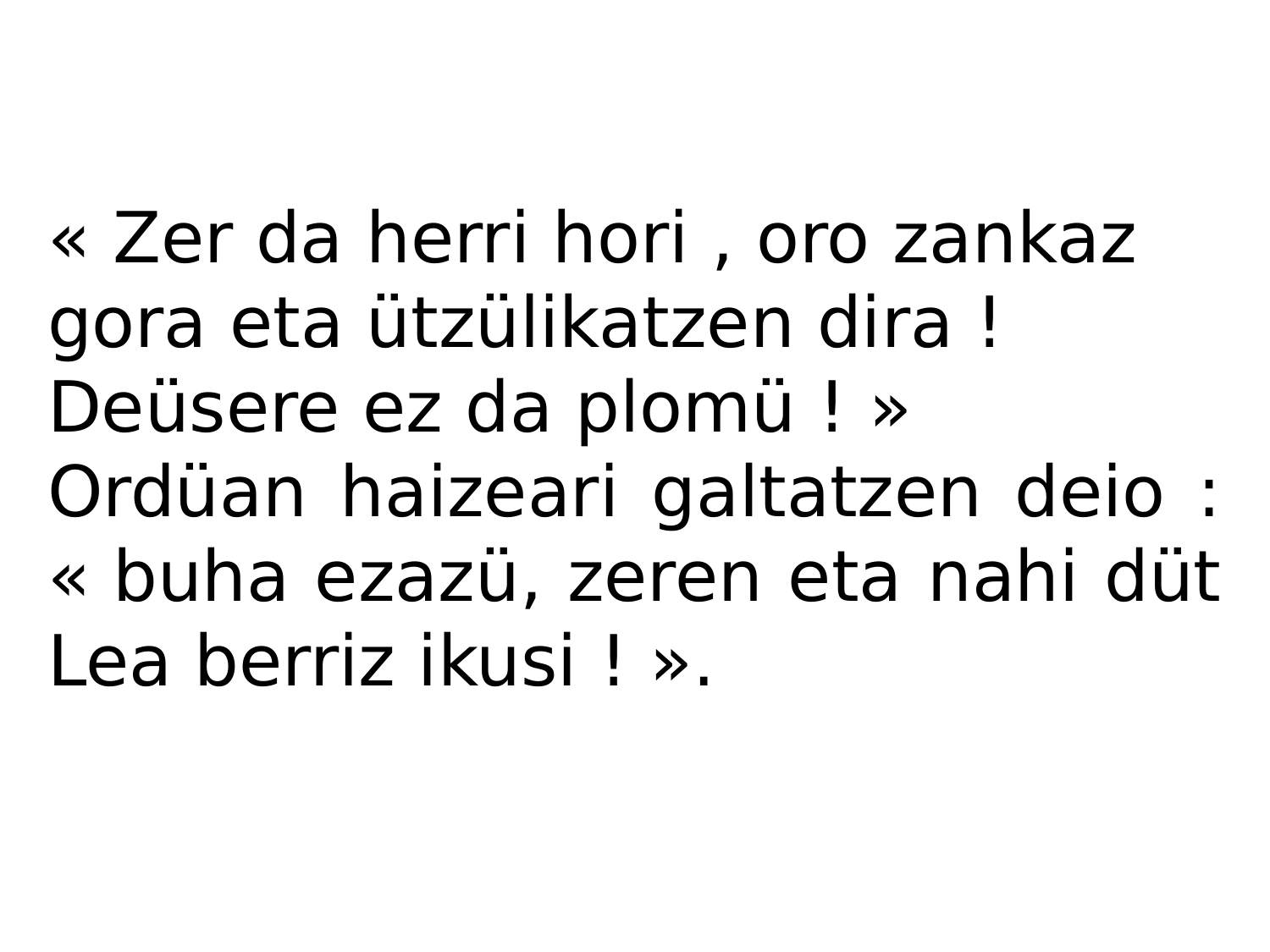

« Zer da herri hori , oro zankaz gora eta ützülikatzen dira ! Deüsere ez da plomü ! »
Ordüan haizeari galtatzen deio : « buha ezazü, zeren eta nahi düt Lea berriz ikusi ! ».